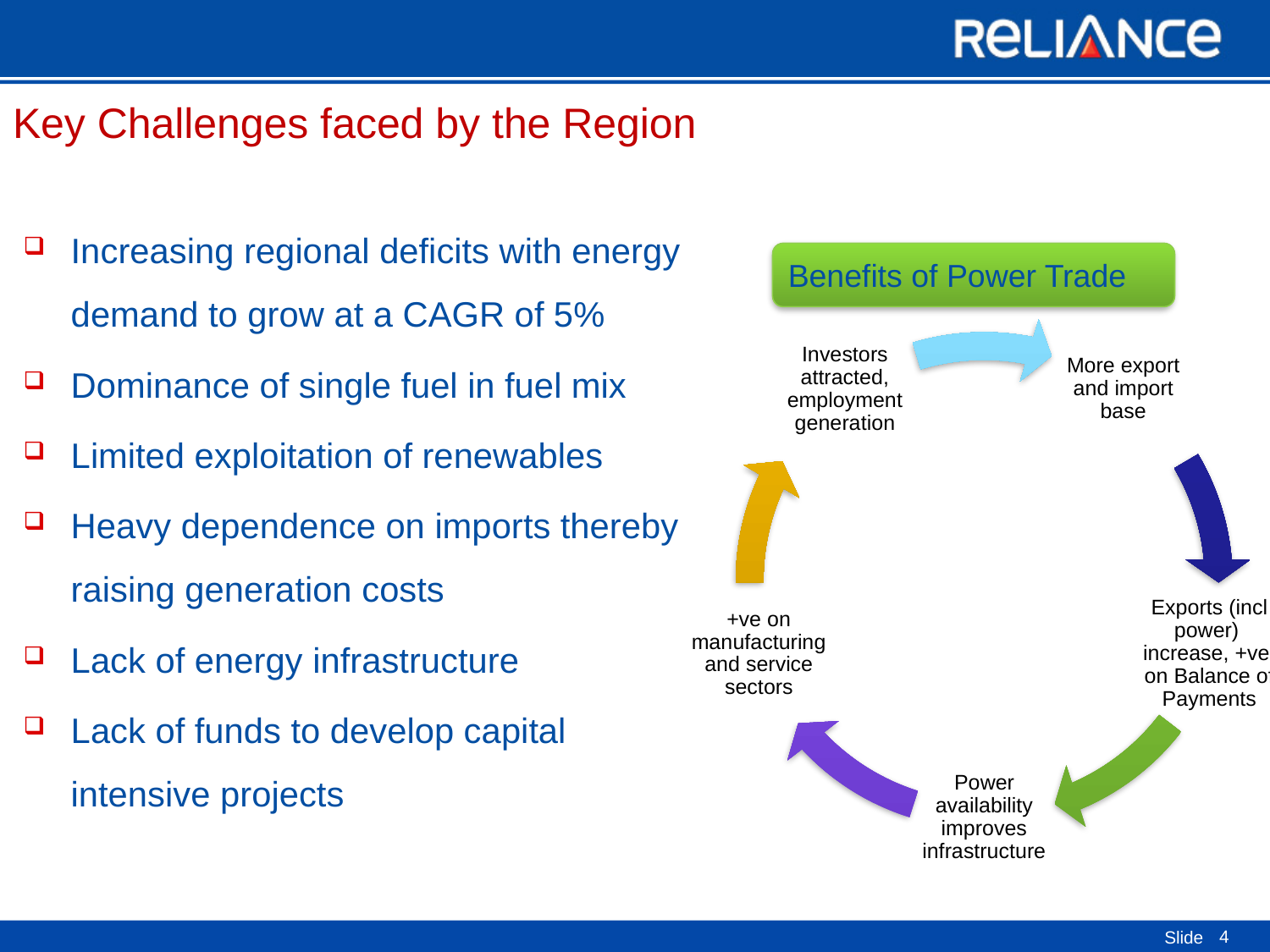

# Key Challenges faced by the Region
Increasing regional deficits with energy demand to grow at a CAGR of 5%
Dominance of single fuel in fuel mix
Limited exploitation of renewables
Heavy dependence on imports thereby raising generation costs
Lack of energy infrastructure
Lack of funds to develop capital intensive projects
Benefits of Power Trade
More export and import base
Exports (incl power)  increase, +ve  on Balance of Payments
Power availability improves infrastructure
+ve on manufacturing and service sectors
Investors attracted, employment generation
4